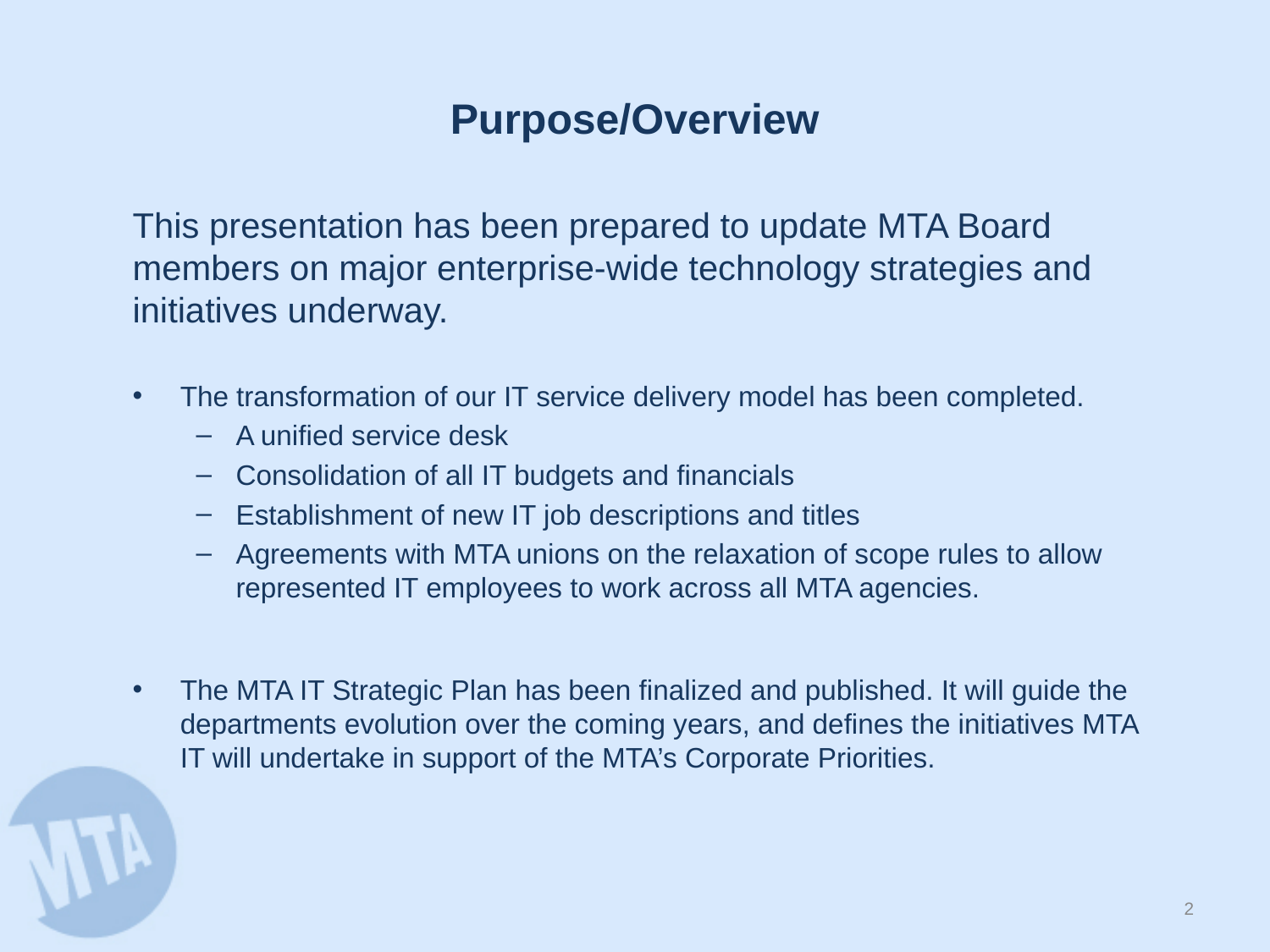

# Purpose/Overview
This presentation has been prepared to update MTA Board members on major enterprise-wide technology strategies and initiatives underway.
The transformation of our IT service delivery model has been completed.
A unified service desk
Consolidation of all IT budgets and financials
Establishment of new IT job descriptions and titles
Agreements with MTA unions on the relaxation of scope rules to allow represented IT employees to work across all MTA agencies.

The MTA IT Strategic Plan has been finalized and published. It will guide the departments evolution over the coming years, and defines the initiatives MTA  IT will undertake in support of the MTA’s Corporate Priorities.

2